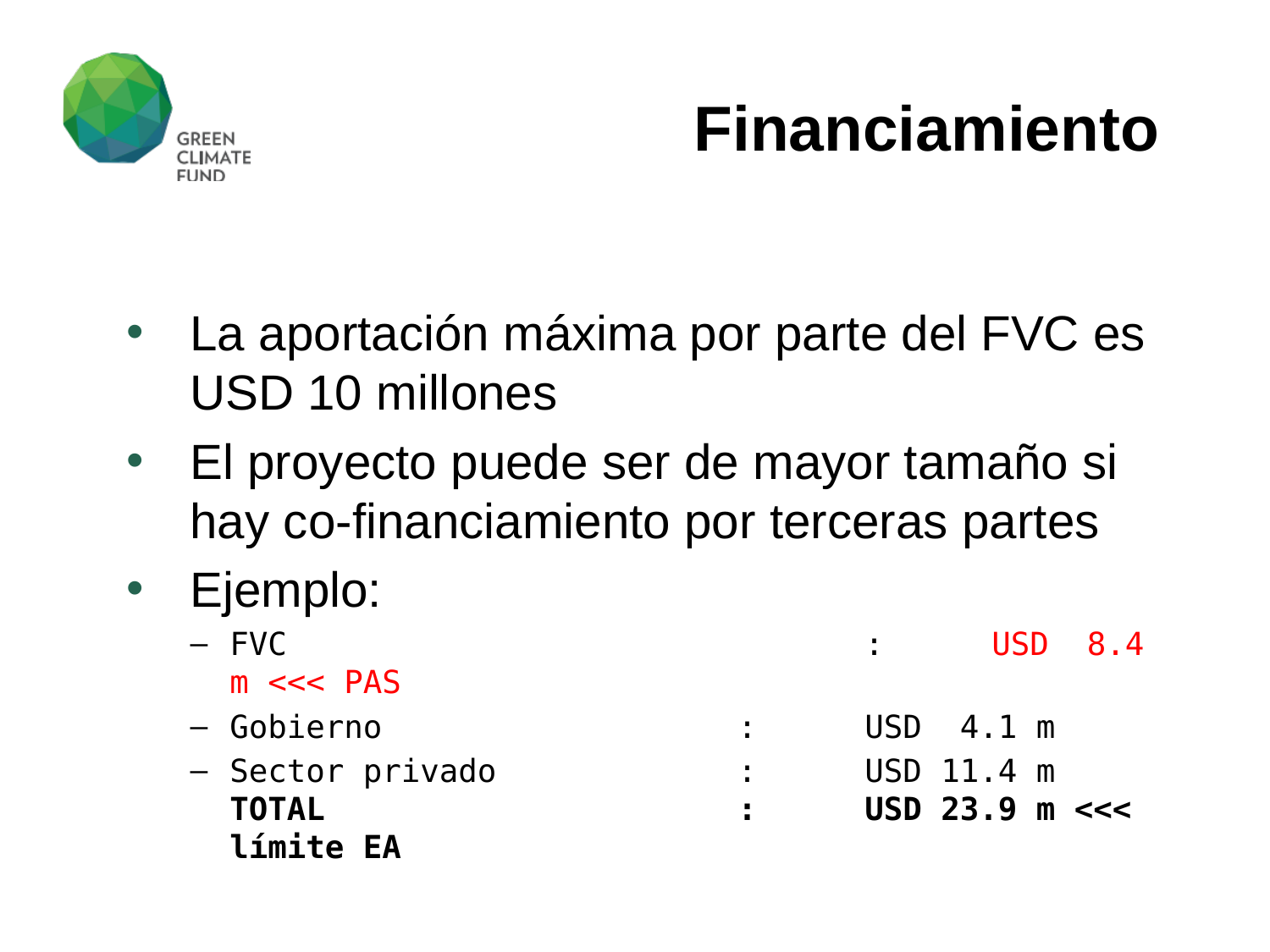

# Financiamiento
La aportación máxima por parte del FVC es USD 10 millones
El proyecto puede ser de mayor tamaño si hay co-financiamiento por terceras partes
Ejemplo:
FVC					:	USD  8.4 m <<< PAS
Gobierno			:	USD  4.1 m
Sector privado		:	USD 11.4 m
TOTAL				:	USD 23.9 m <<< límite EA